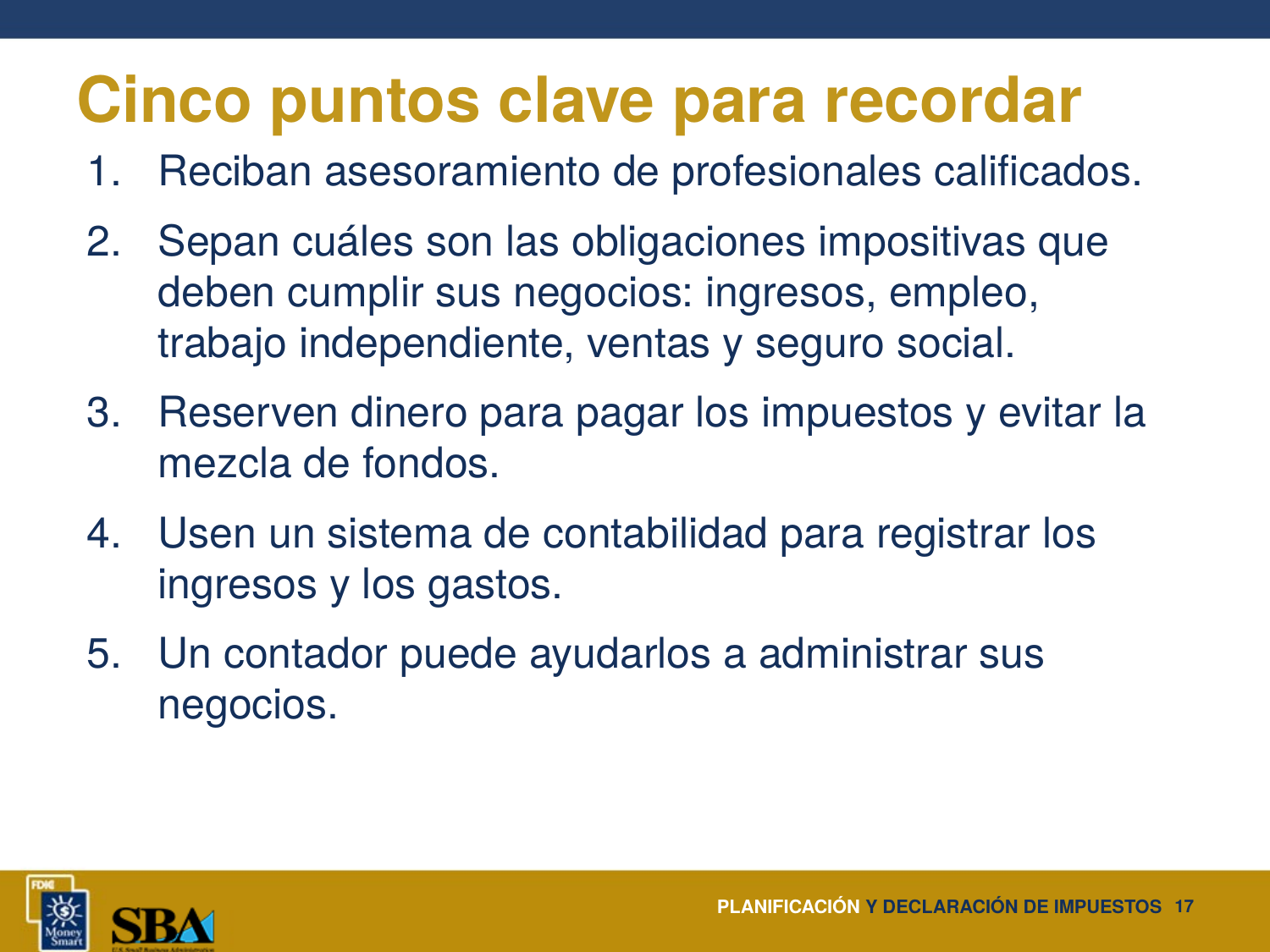

# Cinco puntos clave para recordar
Reciban asesoramiento de profesionales calificados.
Sepan cuáles son las obligaciones impositivas que deben cumplir sus negocios: ingresos, empleo, trabajo independiente, ventas y seguro social.
Reserven dinero para pagar los impuestos y evitar la mezcla de fondos.
Usen un sistema de contabilidad para registrar los ingresos y los gastos.
Un contador puede ayudarlos a administrar sus negocios.